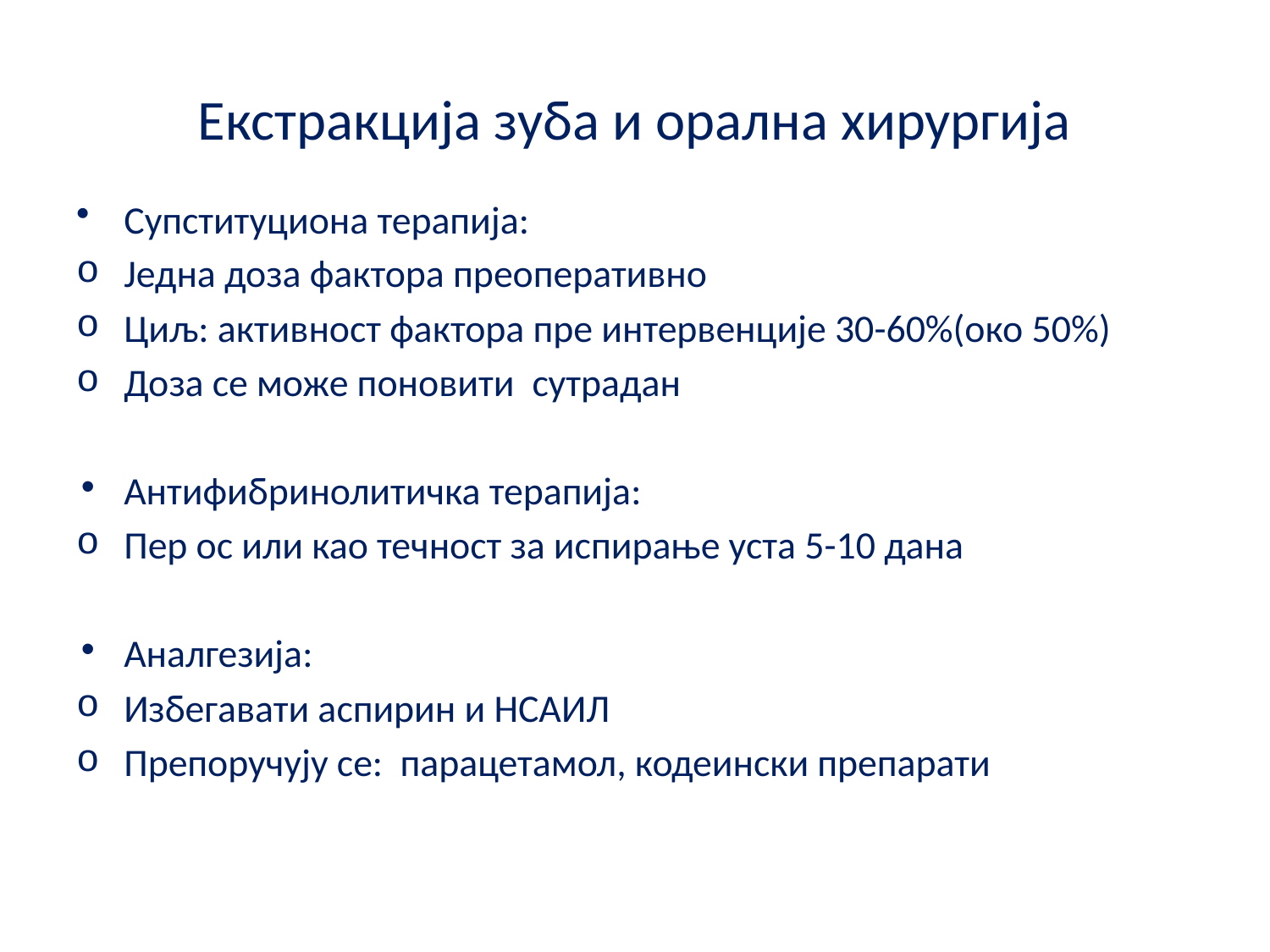

# Екстракција зуба и орална хирургија
Супституциона терапија:
Једна доза фактора преоперативно
Циљ: активност фактора пре интервенције 30-60%(око 50%)
Доза се може поновити  сутрадан

Антифибринолитичка терапија:
Пер ос или као течност за испирање уста 5-10 дана

Аналгезија:
Избегавати аспирин и НСАИЛ
Препоручују се:  парацетамол, кодеински препарати